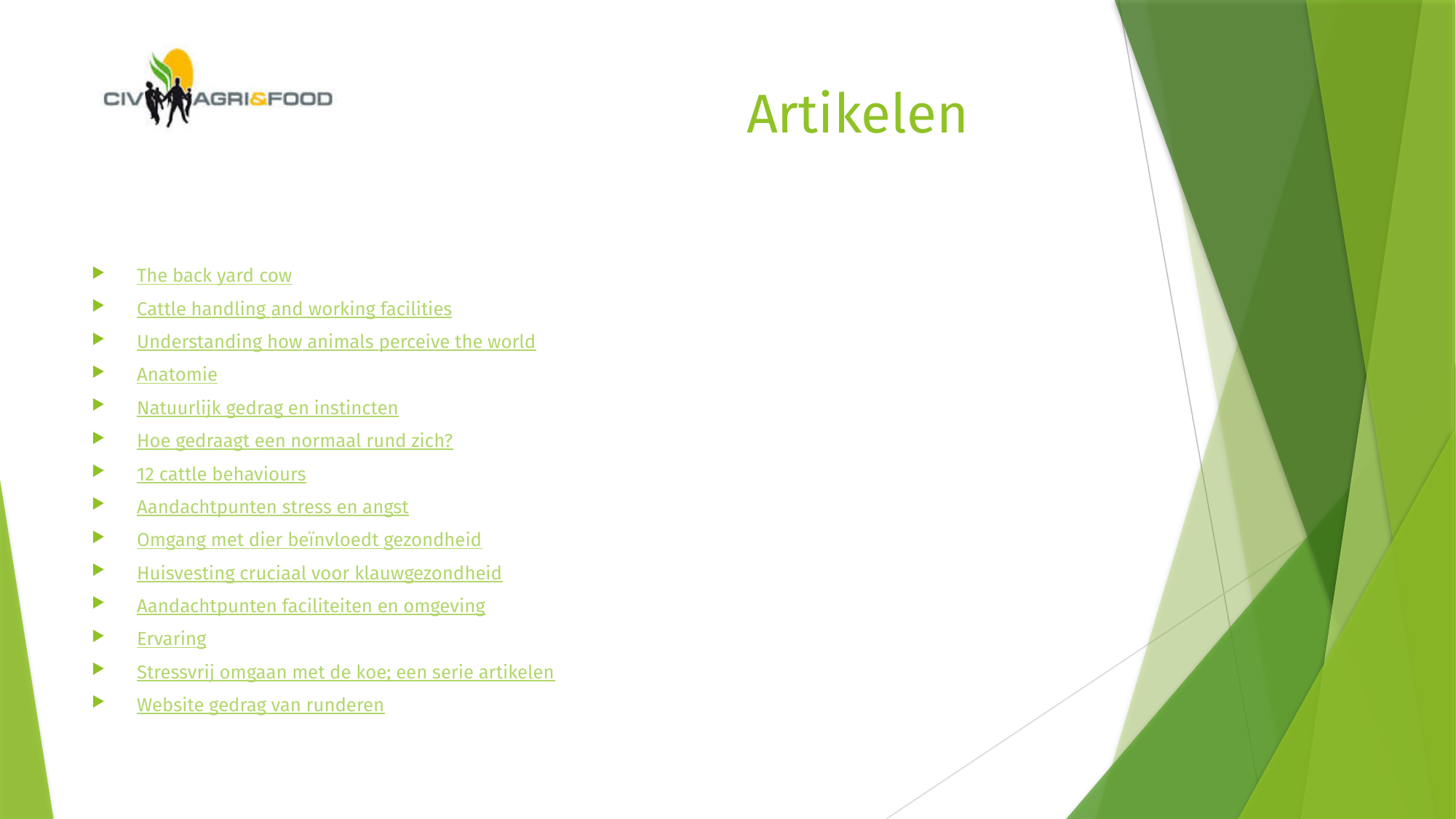

# Artikelen
The back yard cow
Cattle handling and working facilities
Understanding how animals perceive the world
Anatomie
Natuurlijk gedrag en instincten
Hoe gedraagt een normaal rund zich?
12 cattle behaviours
Aandachtpunten stress en angst
Omgang met dier beïnvloedt gezondheid
Huisvesting cruciaal voor klauwgezondheid
Aandachtpunten faciliteiten en omgeving
Ervaring
Stressvrij omgaan met de koe; een serie artikelen
Website gedrag van runderen